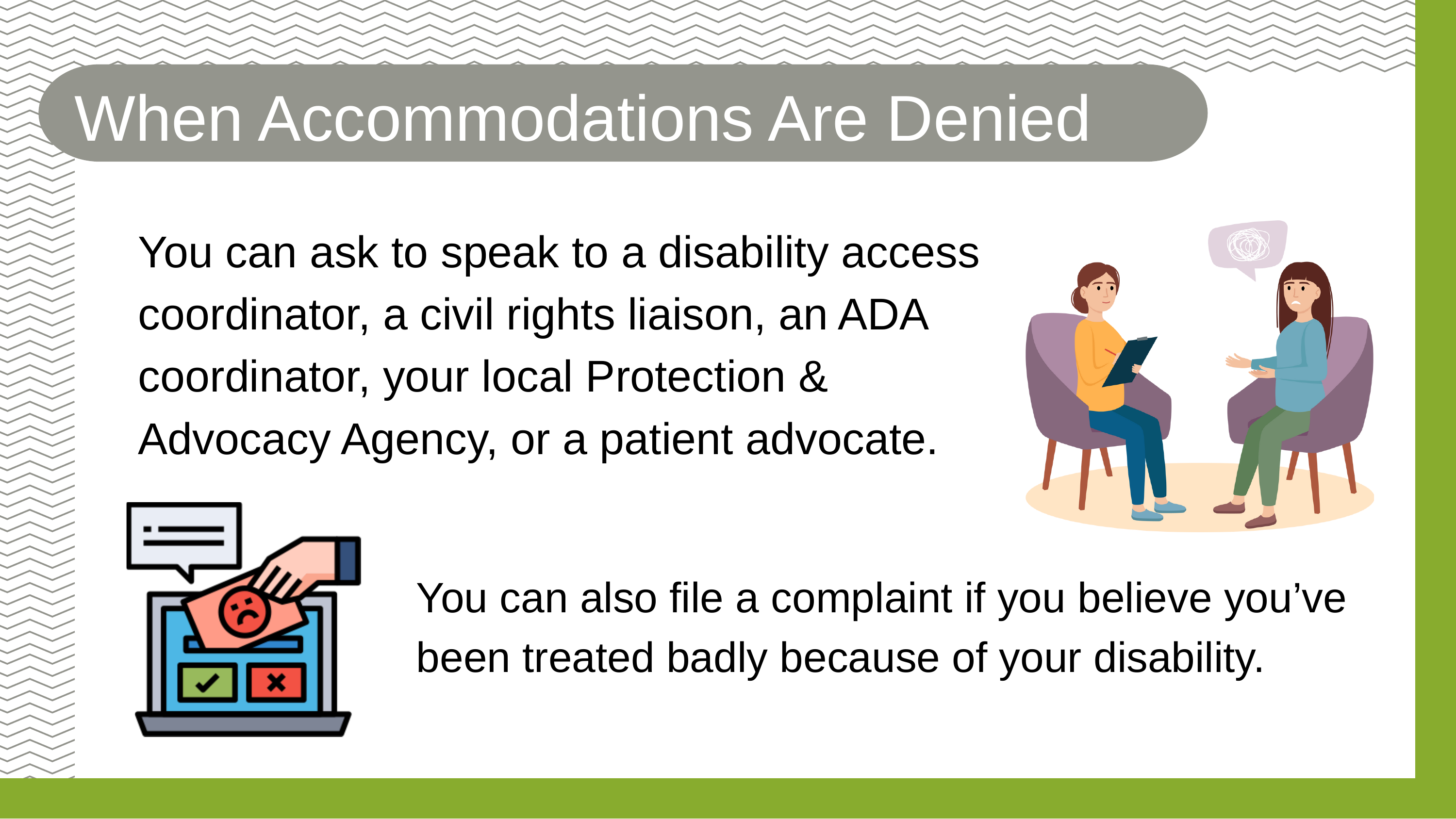

When Accommodations Are Denied

You can ask to speak to a disability access coordinator, a civil rights liaison, an ADA coordinator, your local Protection & Advocacy Agency, or a patient advocate.

You can also file a complaint if you believe you’ve been treated badly because of your disability.